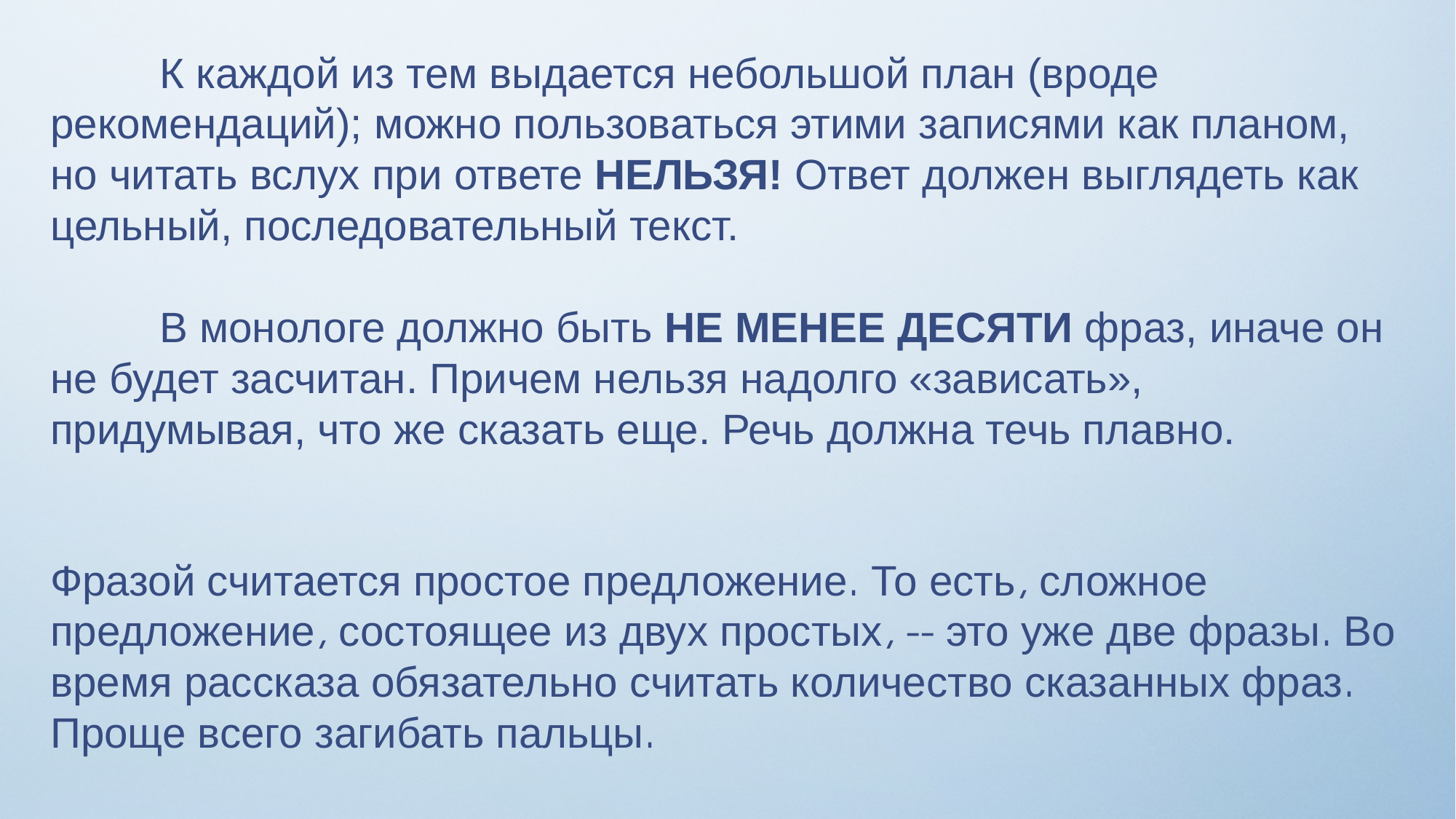

К каждой из тем выдается небольшой план (вроде рекомендаций); можно пользоваться этими записями как планом, но читать вслух при ответе НЕЛЬЗЯ! Ответ должен выглядеть как цельный, последовательный текст.

	В монологе должно быть НЕ МЕНЕЕ ДЕСЯТИ фраз, иначе он не будет засчитан. Причем нельзя надолго «зависать», придумывая, что же сказать еще. Речь должна течь плавно.
Фразой считается простое предложение. То есть, сложное предложение, состоящее из двух простых, -- это уже две фразы. Во время рассказа обязательно считать количество сказанных фраз. Проще всего загибать пальцы.